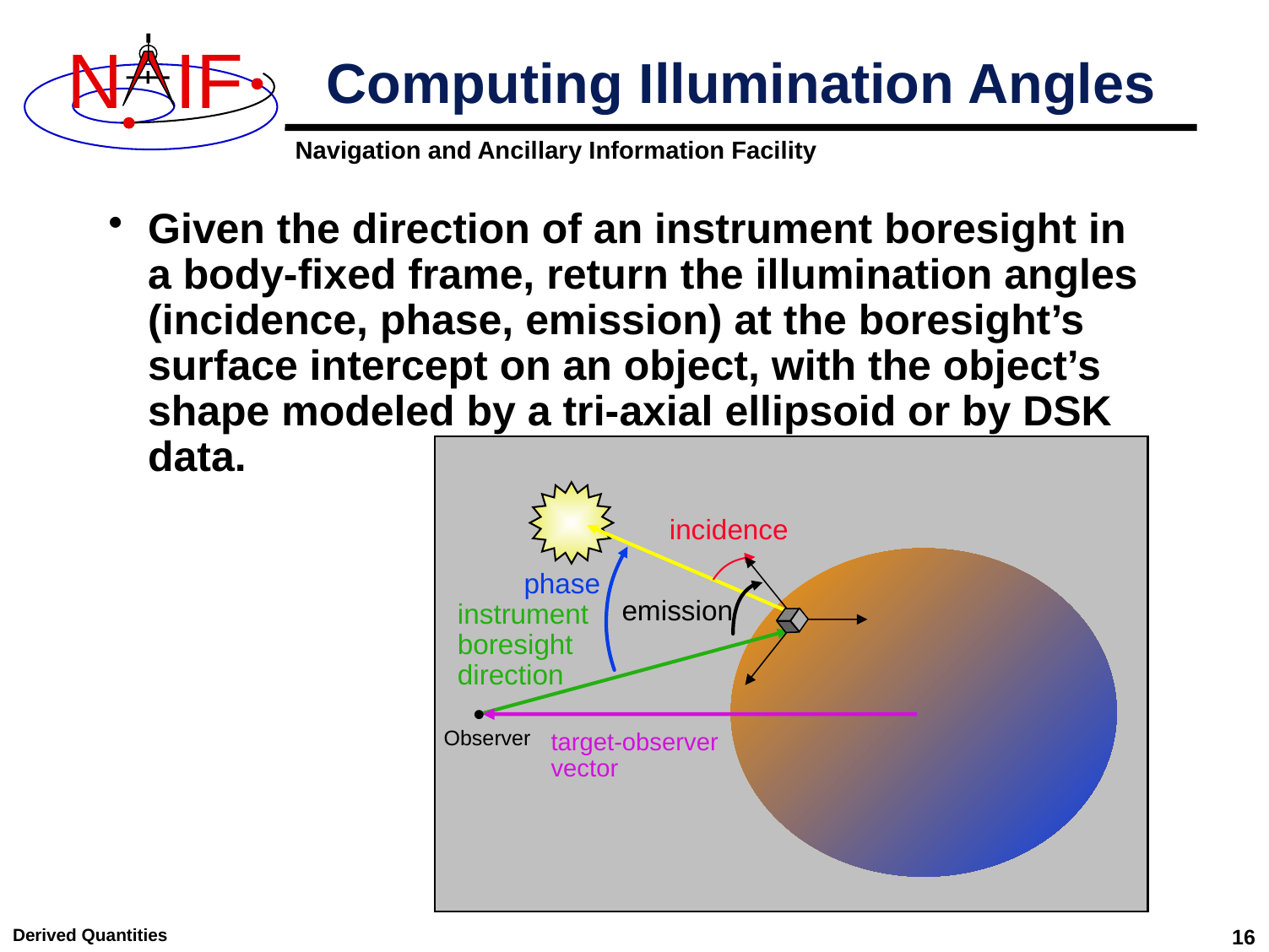

# Computing Illumination Angles
Given the direction of an instrument boresight in a body-fixed frame, return the illumination angles (incidence, phase, emission) at the boresight’s surface intercept on an object, with the object’s shape modeled by a tri-axial ellipsoid or by DSK data.

incidence

phase

emission
instrument
boresight
direction

•

Observer
target-observer vector
Derived Quantities
16